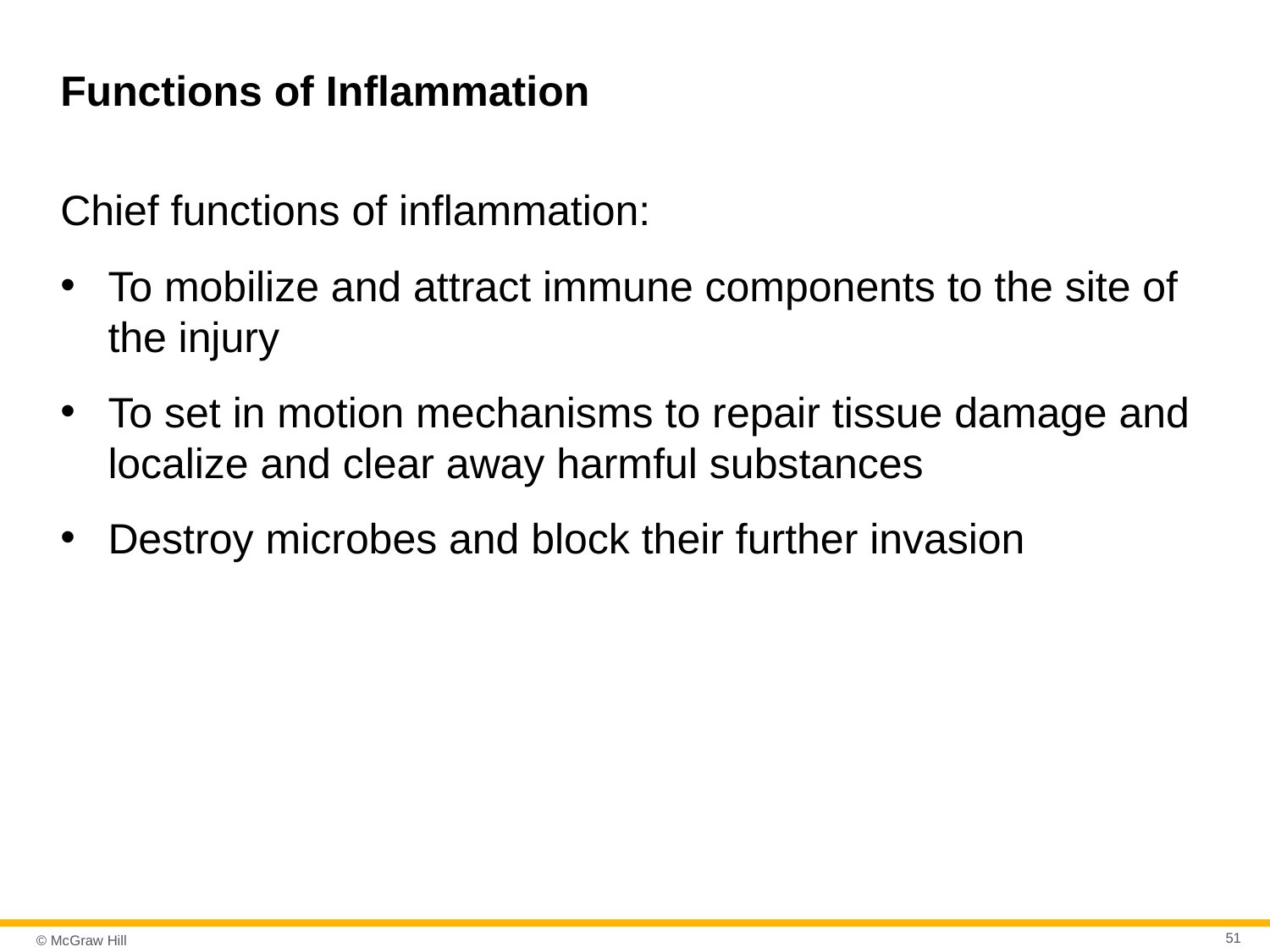

# Functions of Inflammation
Chief functions of inflammation:
To mobilize and attract immune components to the site of the injury
To set in motion mechanisms to repair tissue damage and localize and clear away harmful substances
Destroy microbes and block their further invasion